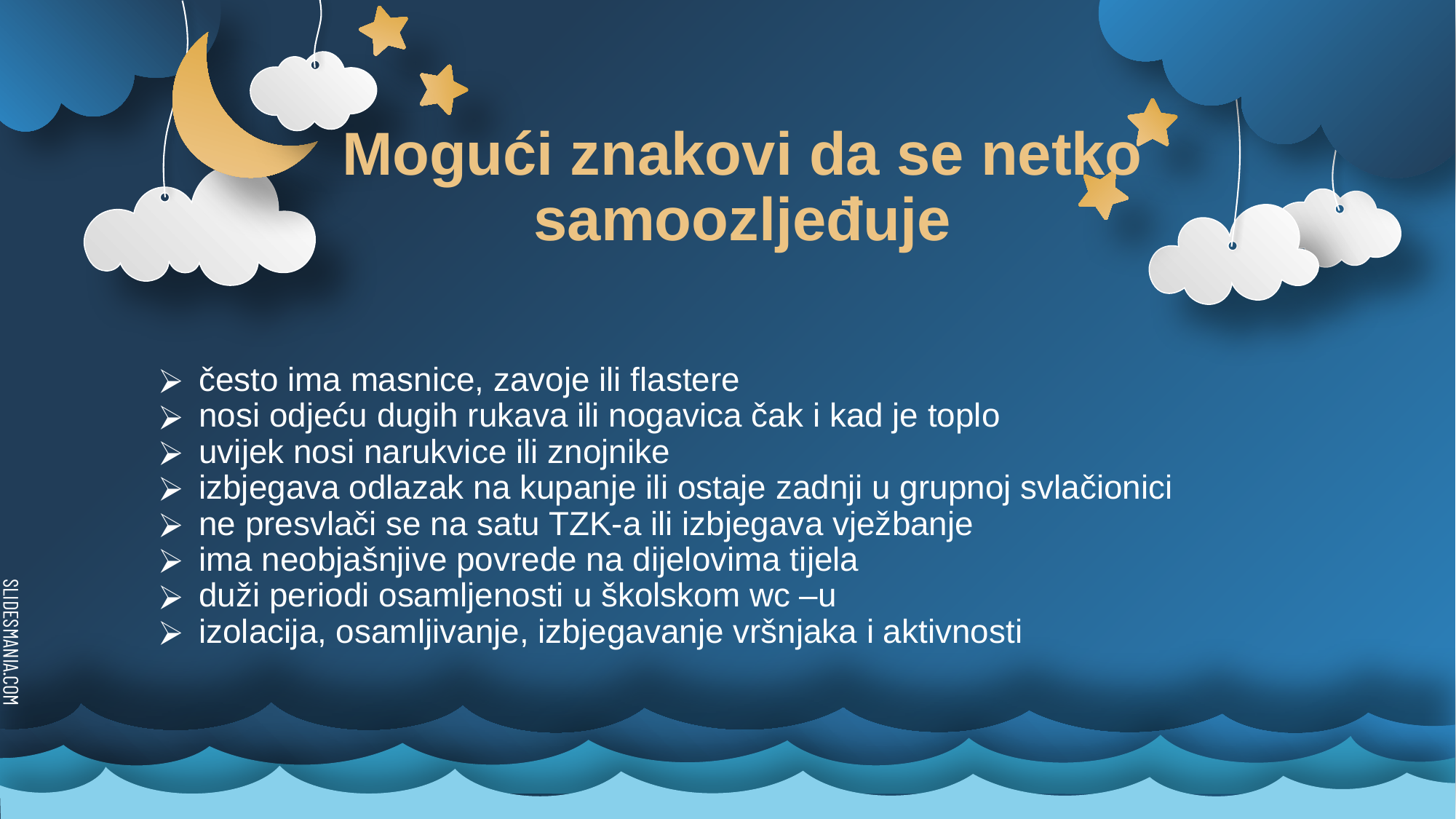

Mogući znakovi da se netko samoozljeđuje
često ima masnice, zavoje ili flastere
nosi odjeću dugih rukava ili nogavica čak i kad je toplo
uvijek nosi narukvice ili znojnike
izbjegava odlazak na kupanje ili ostaje zadnji u grupnoj svlačionici
ne presvlači se na satu TZK-a ili izbjegava vježbanje
ima neobjašnjive povrede na dijelovima tijela
duži periodi osamljenosti u školskom wc –u
izolacija, osamljivanje, izbjegavanje vršnjaka i aktivnosti